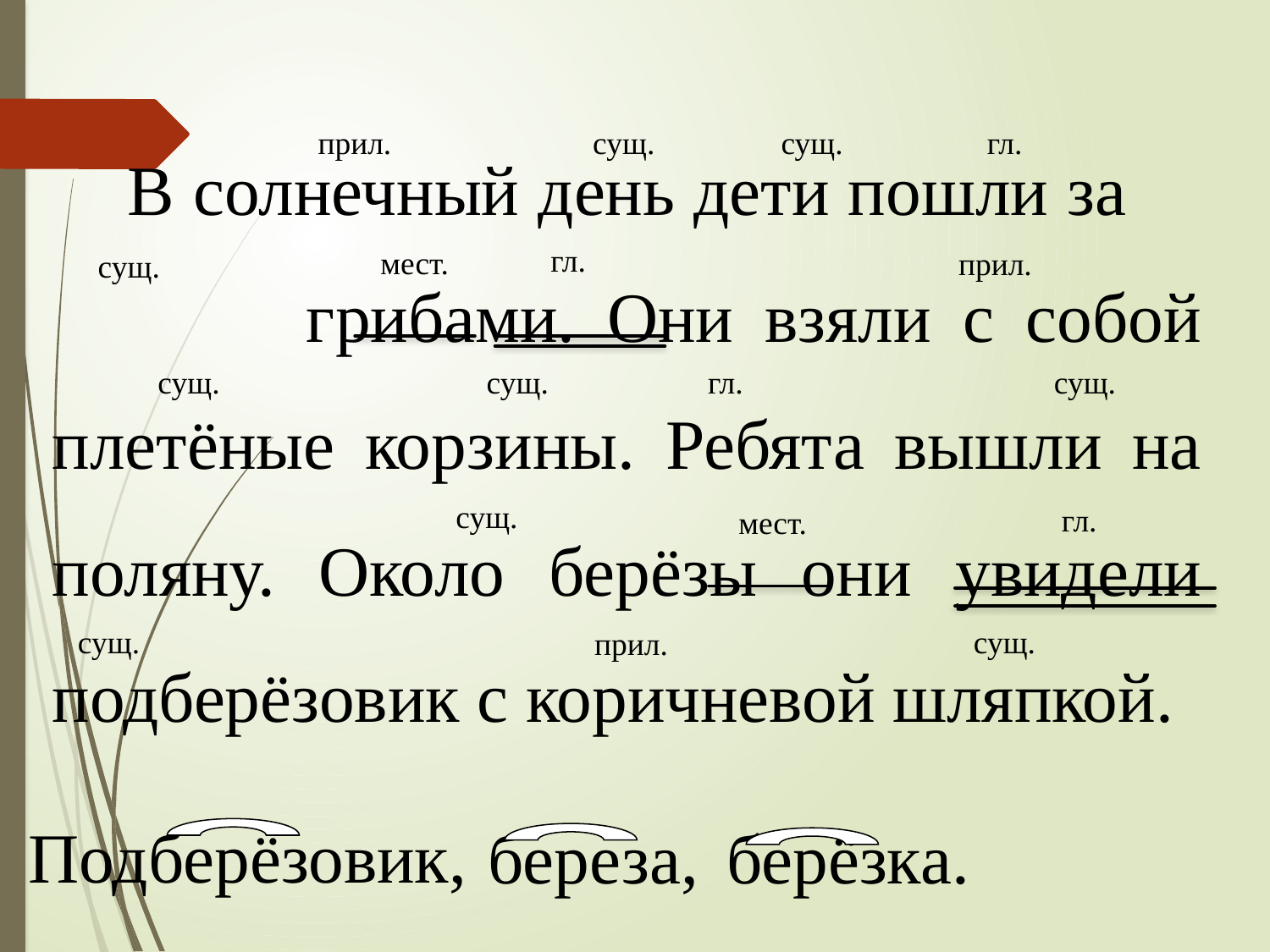

В солнечный день дети пошли за             грибами. Они взяли с собой плетёные корзины. Ребята вышли на поляну. Около берёзы они увидели подберёзовик с коричневой шляпкой.
прил.
сущ.
сущ.
гл.
гл.
мест.
прил.
сущ.
гл.
сущ.
сущ.
сущ.
сущ.
гл.
мест.
сущ.
сущ.
прил.
Подберёзовик,
береза,
берёзка.